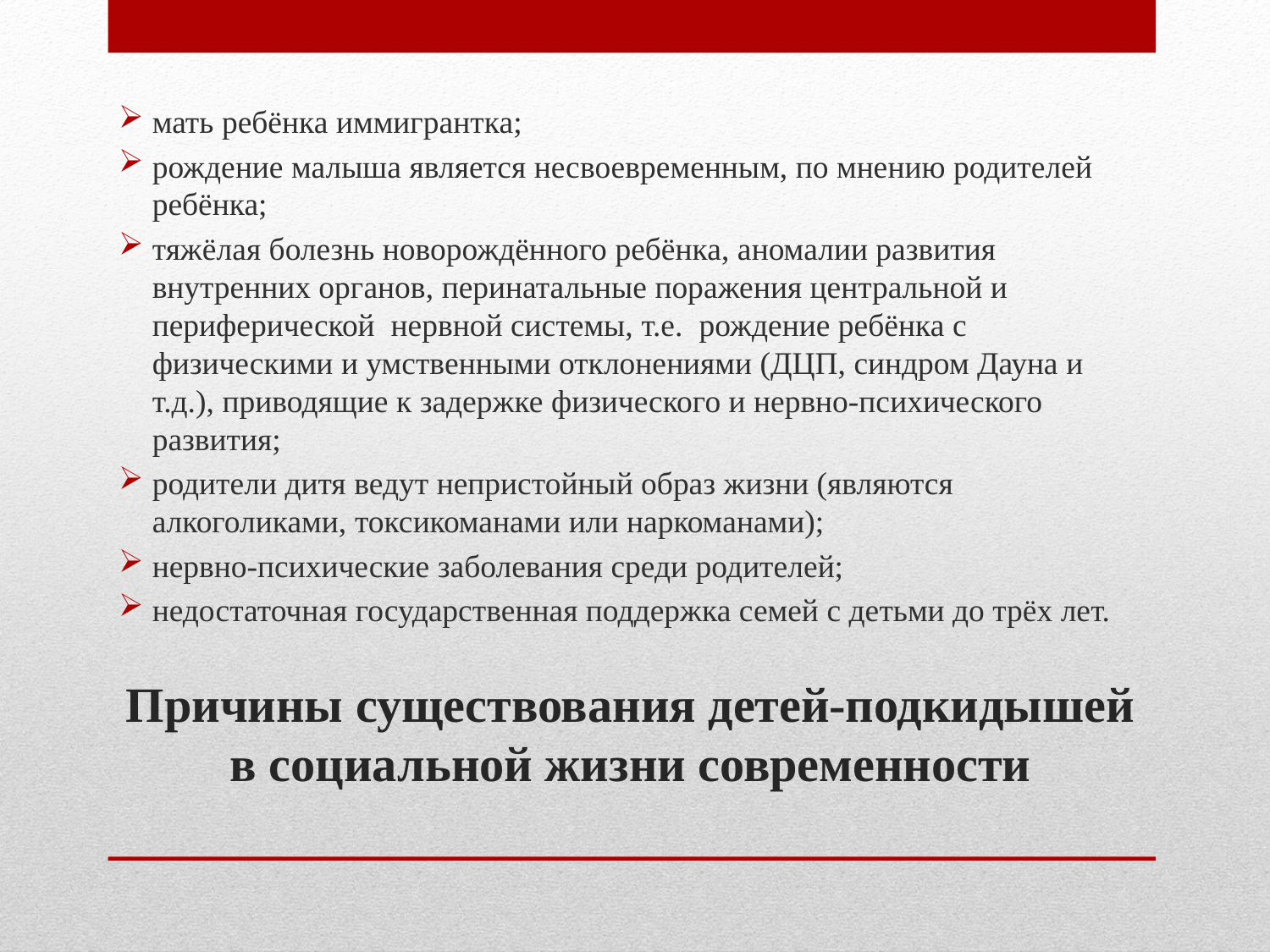

мать ребёнка иммигрантка;
рождение малыша является несвоевременным, по мнению родителей ребёнка;
тяжёлая болезнь новорождённого ребёнка, аномалии развития внутренних органов, перинатальные поражения центральной и периферической  нервной системы, т.е.  рождение ребёнка с физическими и умственными отклонениями (ДЦП, синдром Дауна и т.д.), приводящие к задержке физического и нервно-психического развития;
родители дитя ведут непристойный образ жизни (являются алкоголиками, токсикоманами или наркоманами);
нервно-психические заболевания среди родителей;
недостаточная государственная поддержка семей с детьми до трёх лет.

# Причины существования детей-подкидышей в социальной жизни современности